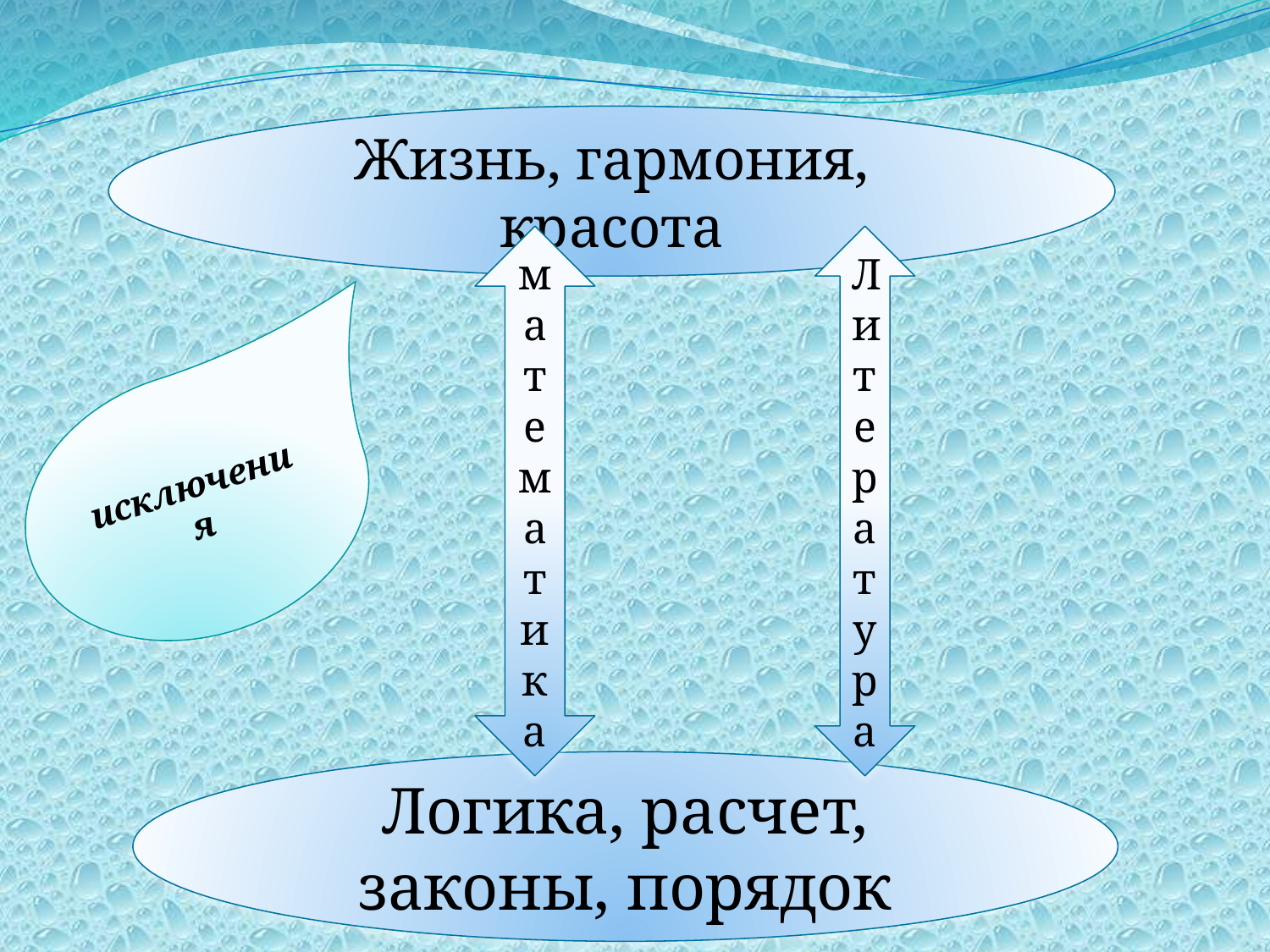

Жизнь, гармония, красота
математика
Литера тура
исключения
Логика, расчет, законы, порядок